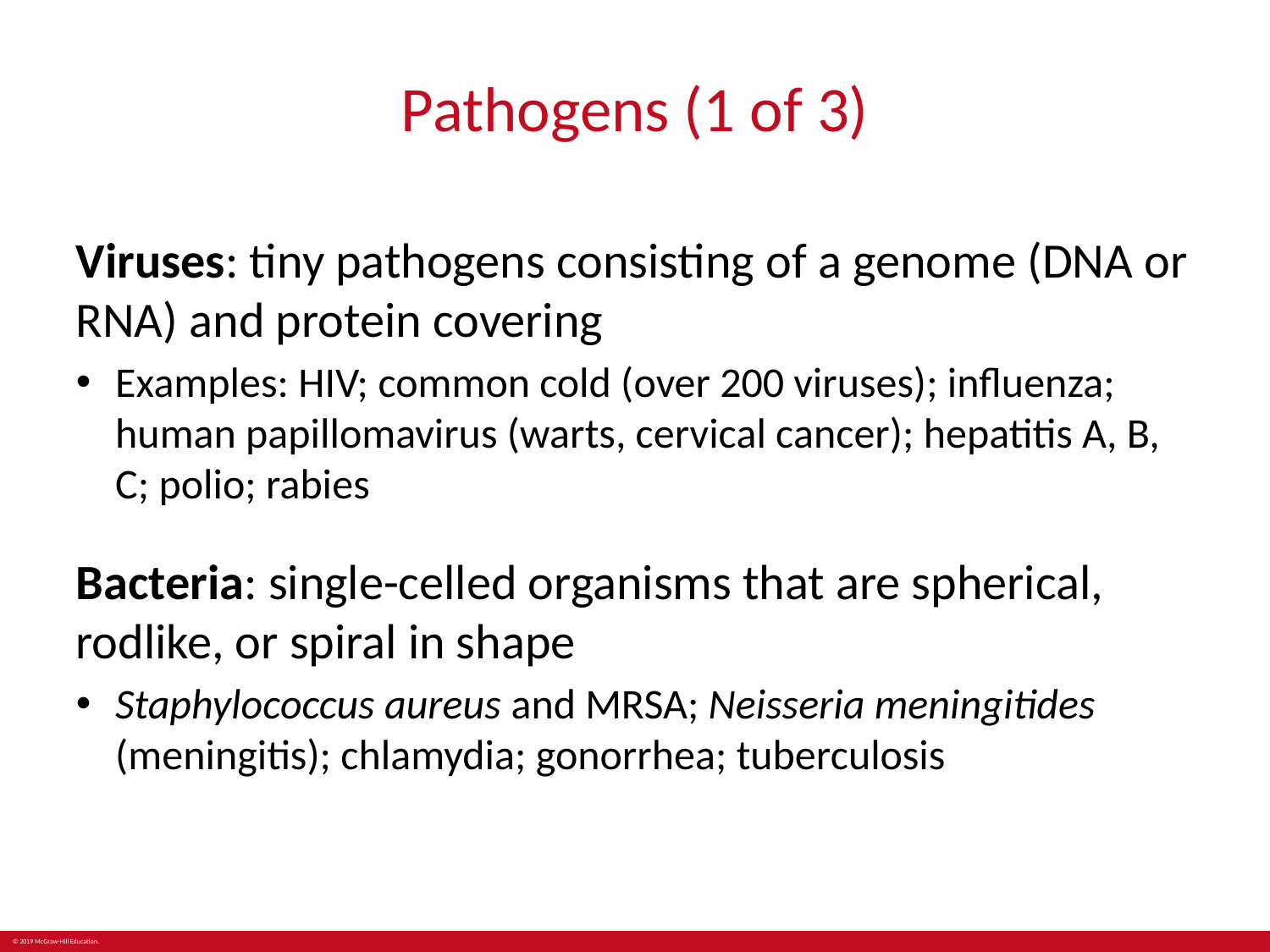

# Pathogens (1 of 3)
Viruses: tiny pathogens consisting of a genome (DNA or RNA) and protein covering
Examples: HIV; common cold (over 200 viruses); influenza; human papillomavirus (warts, cervical cancer); hepatitis A, B, C; polio; rabies
Bacteria: single-celled organisms that are spherical, rodlike, or spiral in shape
Staphylococcus aureus and MRSA; Neisseria meningitides (meningitis); chlamydia; gonorrhea; tuberculosis